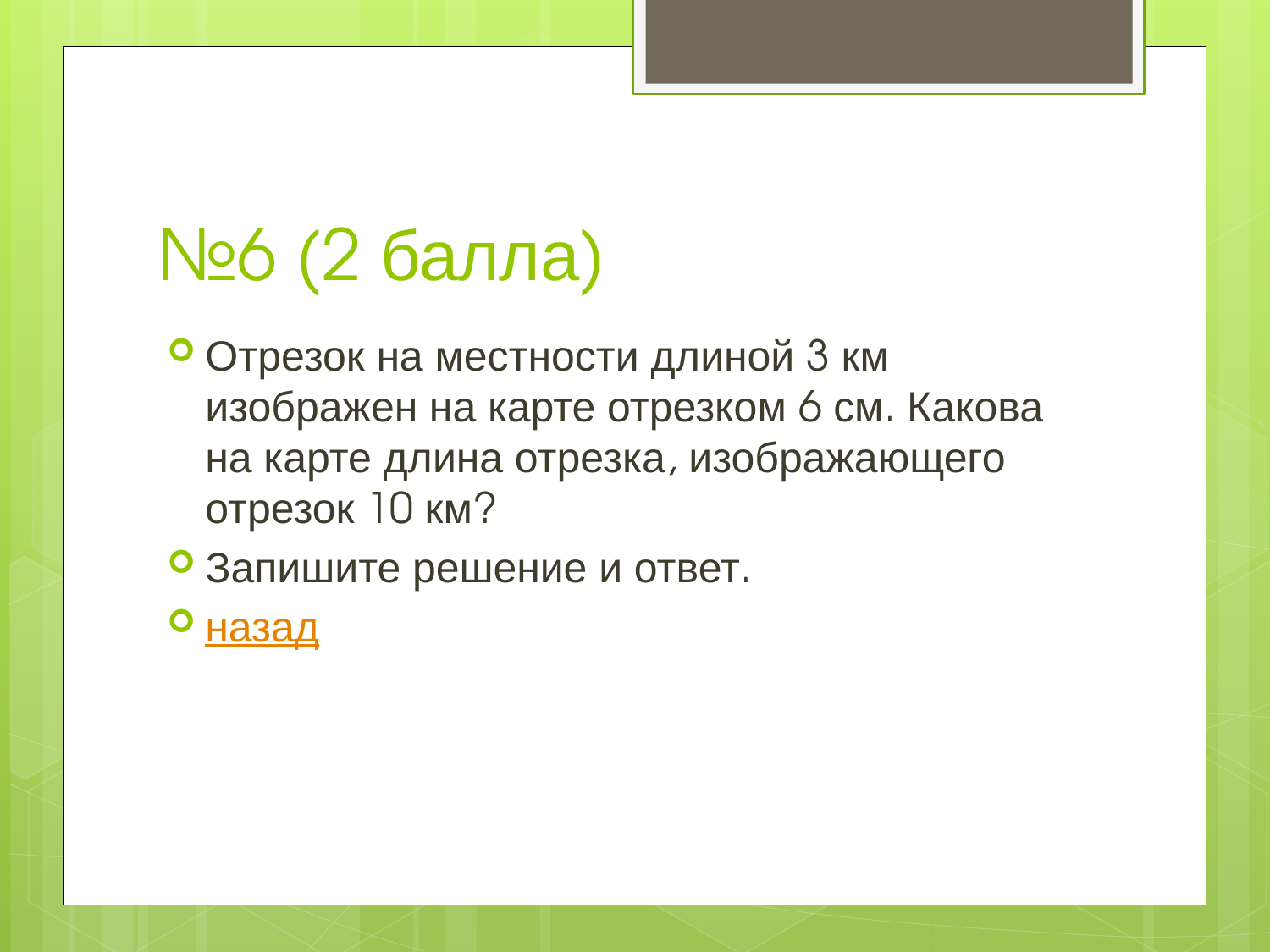

# №6 (2 балла)
Отрезок на местности длиной 3 км изображен на карте отрезком 6 см. Какова на карте длина отрезка, изображающего отрезок 10 км?
Запишите решение и ответ.
назад